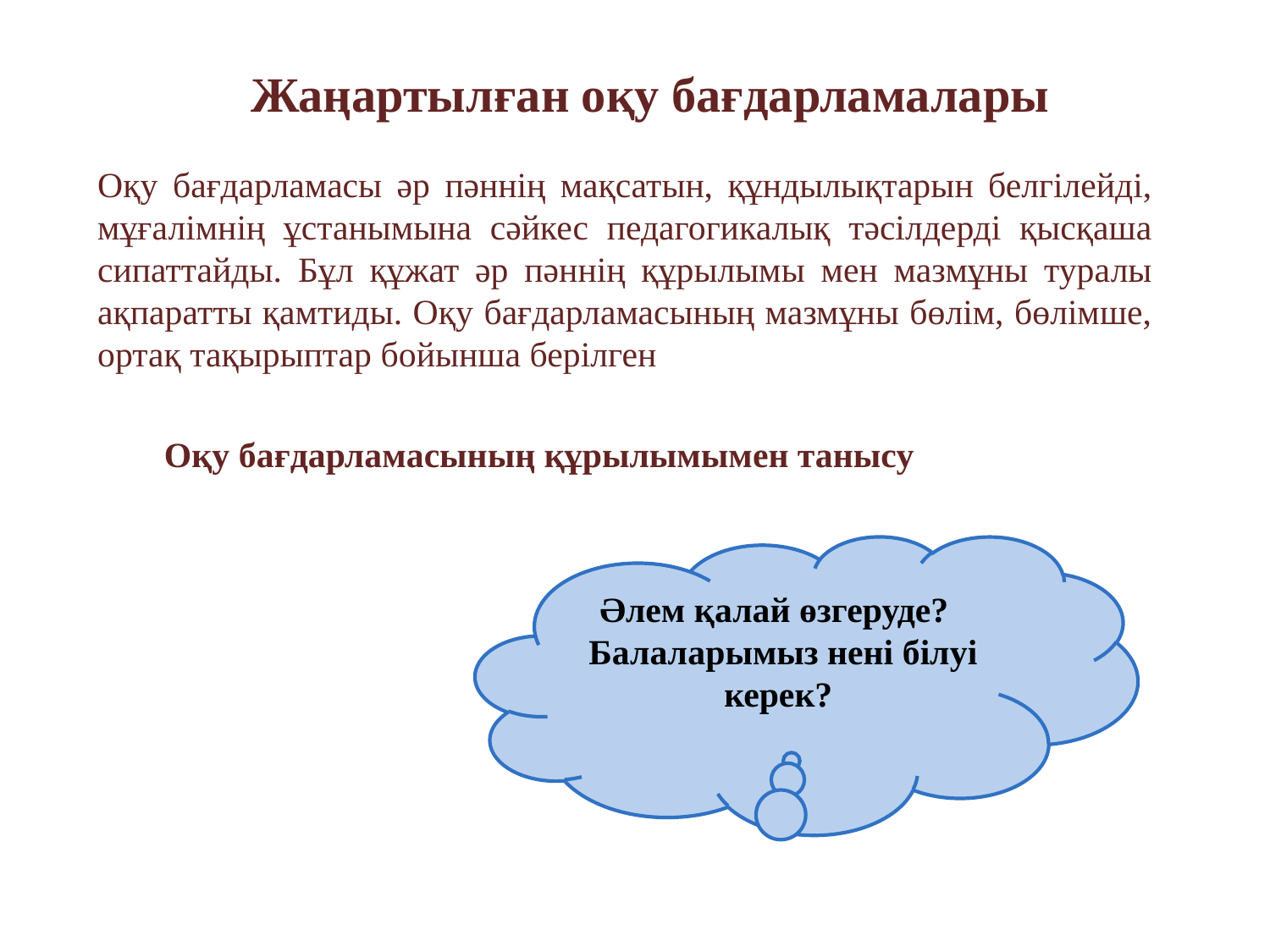

Жаңартылған оқу бағдарламалары
Оқу бағдарламасы әр пәннің мақсатын, құндылықтарын белгілейді, мұғалімнің ұстанымына сәйкес педагогикалық тәсілдерді қысқаша сипаттайды. Бұл құжат әр пәннің құрылымы мен мазмұны туралы ақпаратты қамтиды. Оқу бағдарламасының мазмұны бөлім, бөлімше, ортақ тақырыптар бойынша берілген

Оқу бағдарламасының құрылымымен танысу
Әлем қалай өзгеруде?
Балаларымыз нені білуі керек?